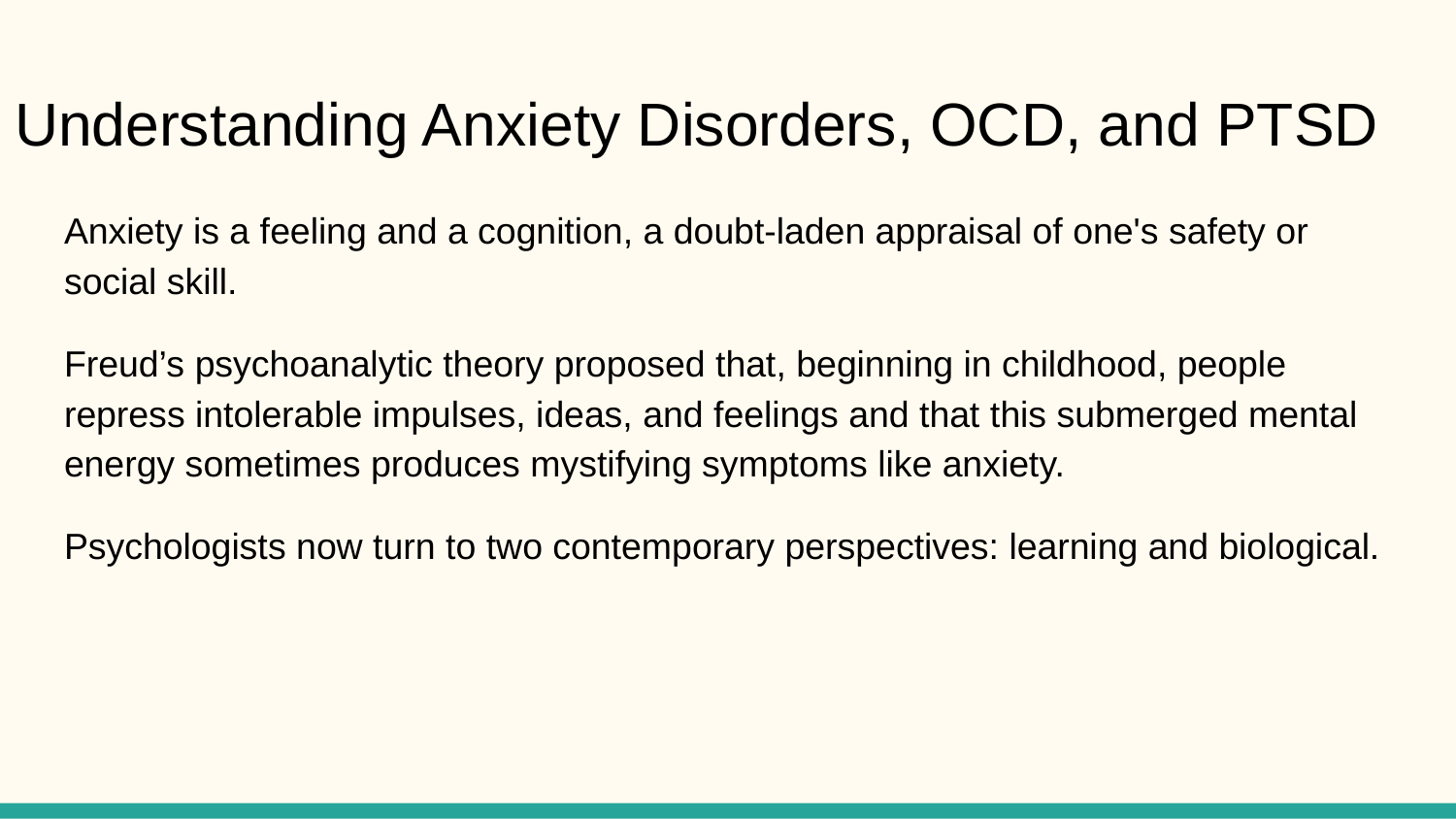

# Understanding Anxiety Disorders, OCD, and PTSD
Anxiety is a feeling and a cognition, a doubt-laden appraisal of one's safety or social skill.
Freud’s psychoanalytic theory proposed that, beginning in childhood, people repress intolerable impulses, ideas, and feelings and that this submerged mental energy sometimes produces mystifying symptoms like anxiety.
Psychologists now turn to two contemporary perspectives: learning and biological.